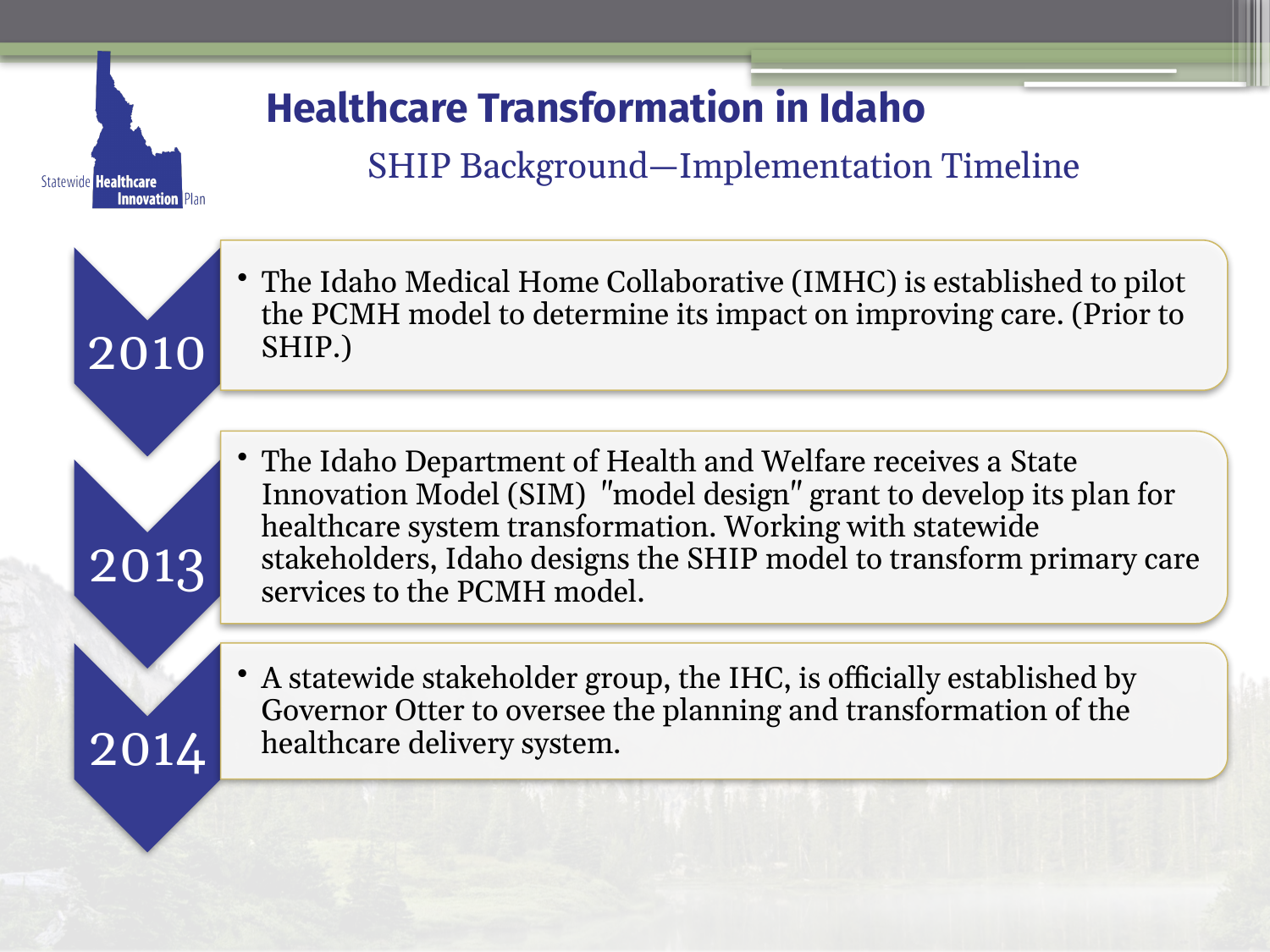

# Healthcare Transformation in Idaho
SHIP Background—Implementation Timeline
2010
The Idaho Medical Home Collaborative (IMHC) is established to pilot the PCMH model to determine its impact on improving care. (Prior to SHIP.)
2013
The Idaho Department of Health and Welfare receives a State Innovation Model (SIM)  "model design" grant to develop its plan for healthcare system transformation. Working with statewide stakeholders, Idaho designs the SHIP model to transform primary care services to the PCMH model.
2014
A statewide stakeholder group, the IHC, is officially established by Governor Otter to oversee the planning and transformation of the healthcare delivery system.